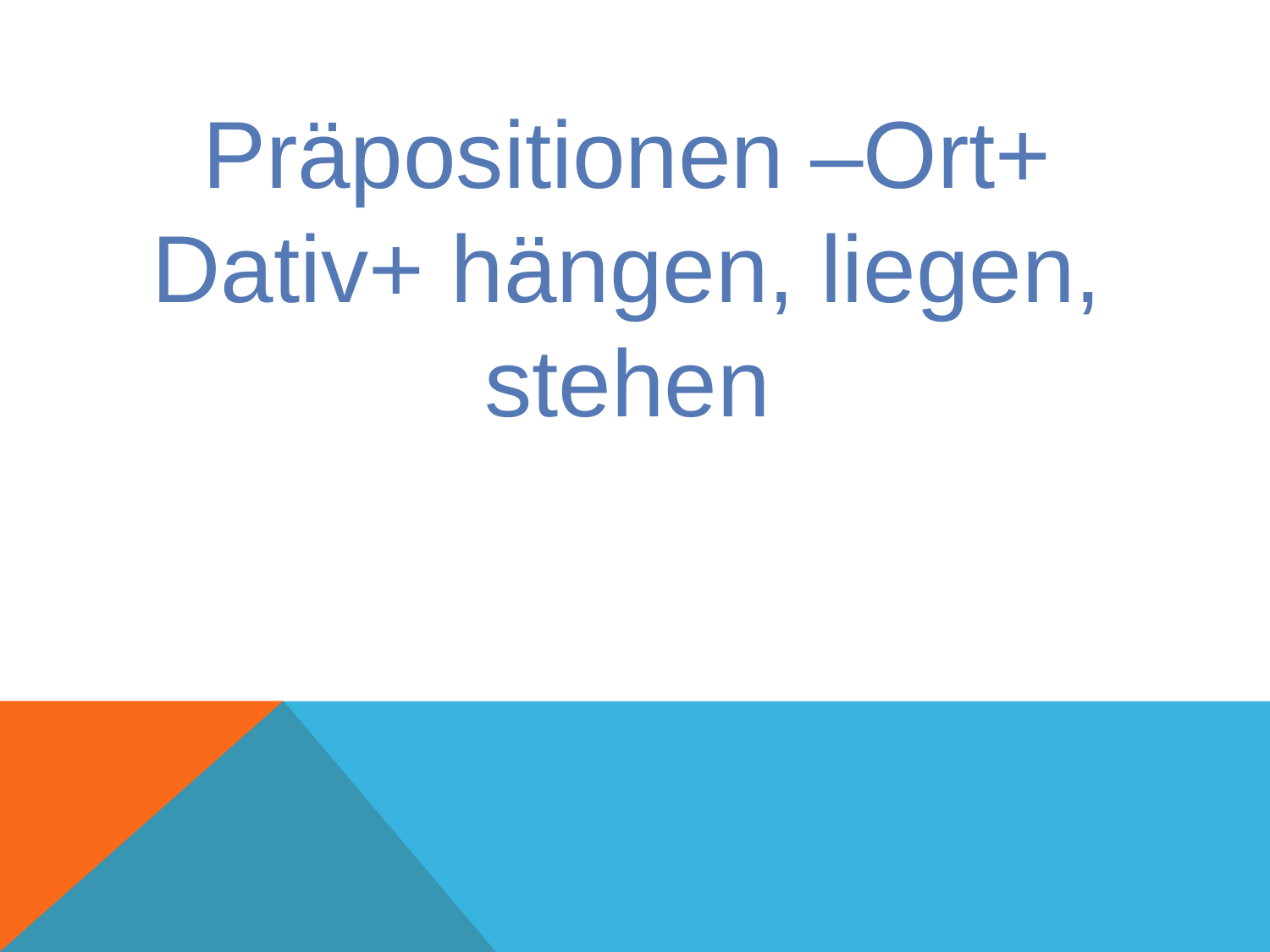

# Präpositionen –Ort+ Dativ+ hängen, liegen, stehen